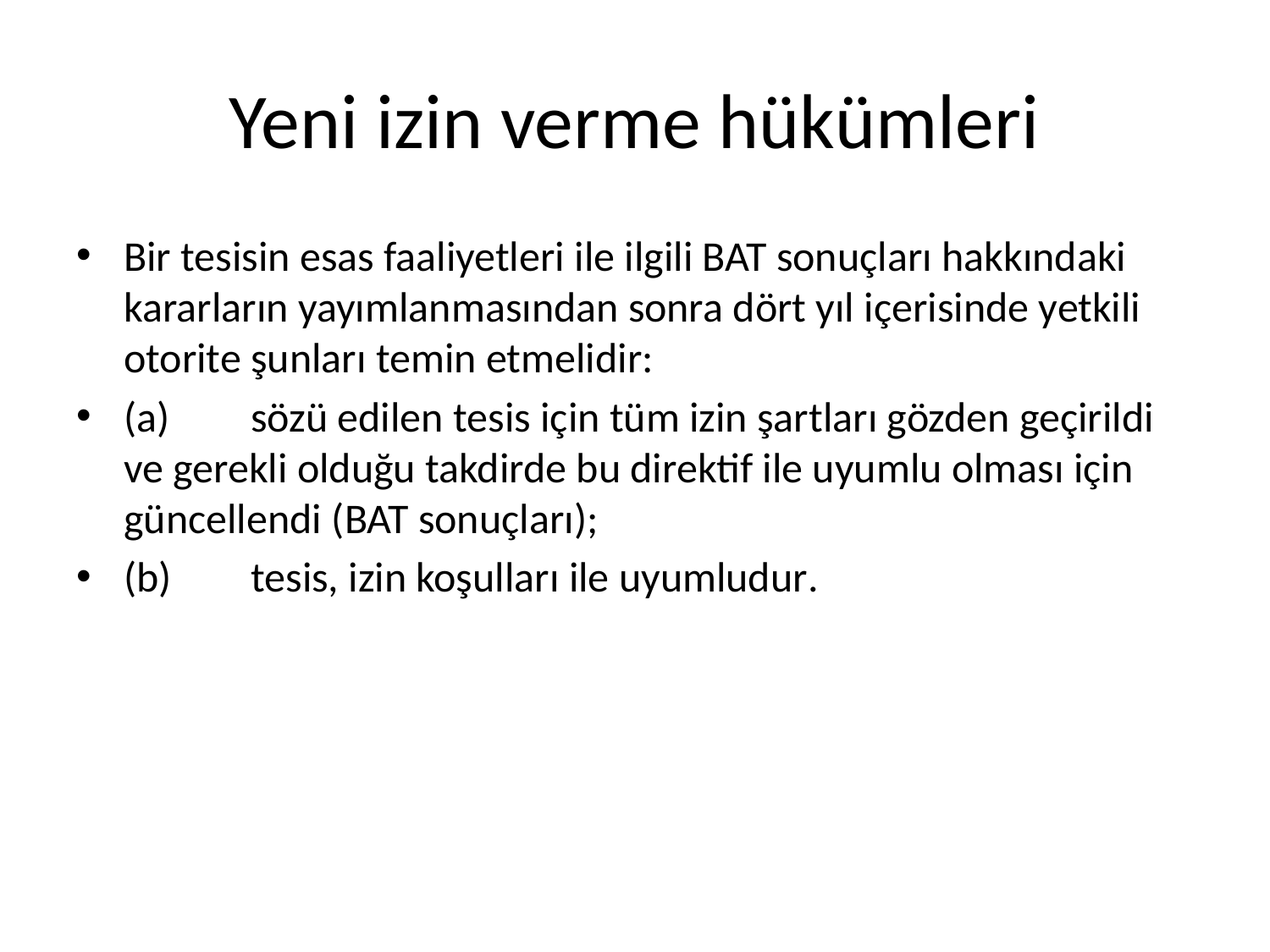

# Yeni izin verme hükümleri
Bir tesisin esas faaliyetleri ile ilgili BAT sonuçları hakkındaki kararların yayımlanmasından sonra dört yıl içerisinde yetkili otorite şunları temin etmelidir:
(a)	sözü edilen tesis için tüm izin şartları gözden geçirildi ve gerekli olduğu takdirde bu direktif ile uyumlu olması için güncellendi (BAT sonuçları);
(b)	tesis, izin koşulları ile uyumludur.